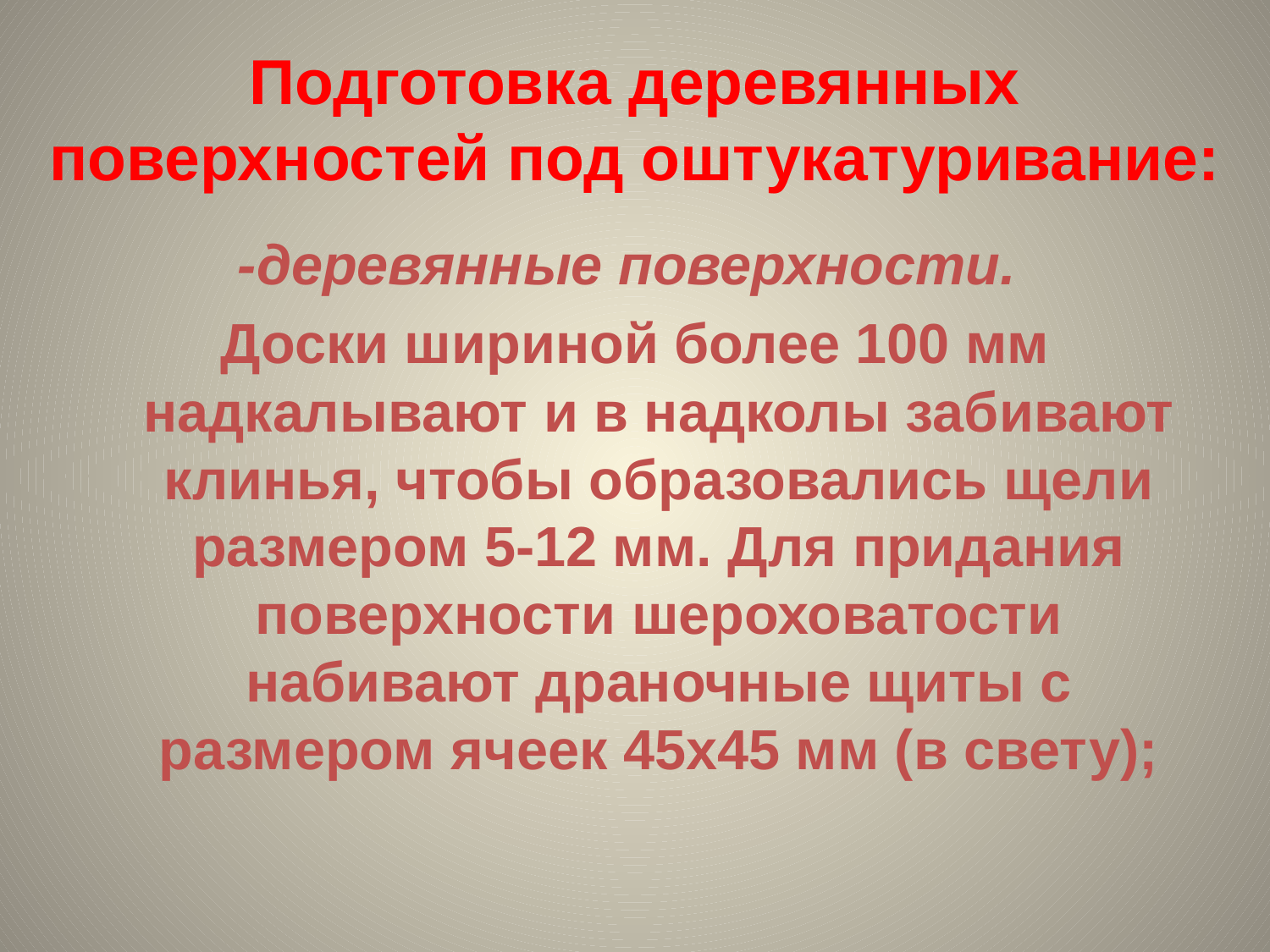

# Подготовка деревянных поверхностей под оштукатуривание:
-деревянные поверхности.
Доски шириной более 100 мм надкалывают и в надколы забивают клинья, чтобы образовались щели размером 5-12 мм. Для придания поверхности шероховатости набивают драночные щиты с размером ячеек 45x45 мм (в свету);